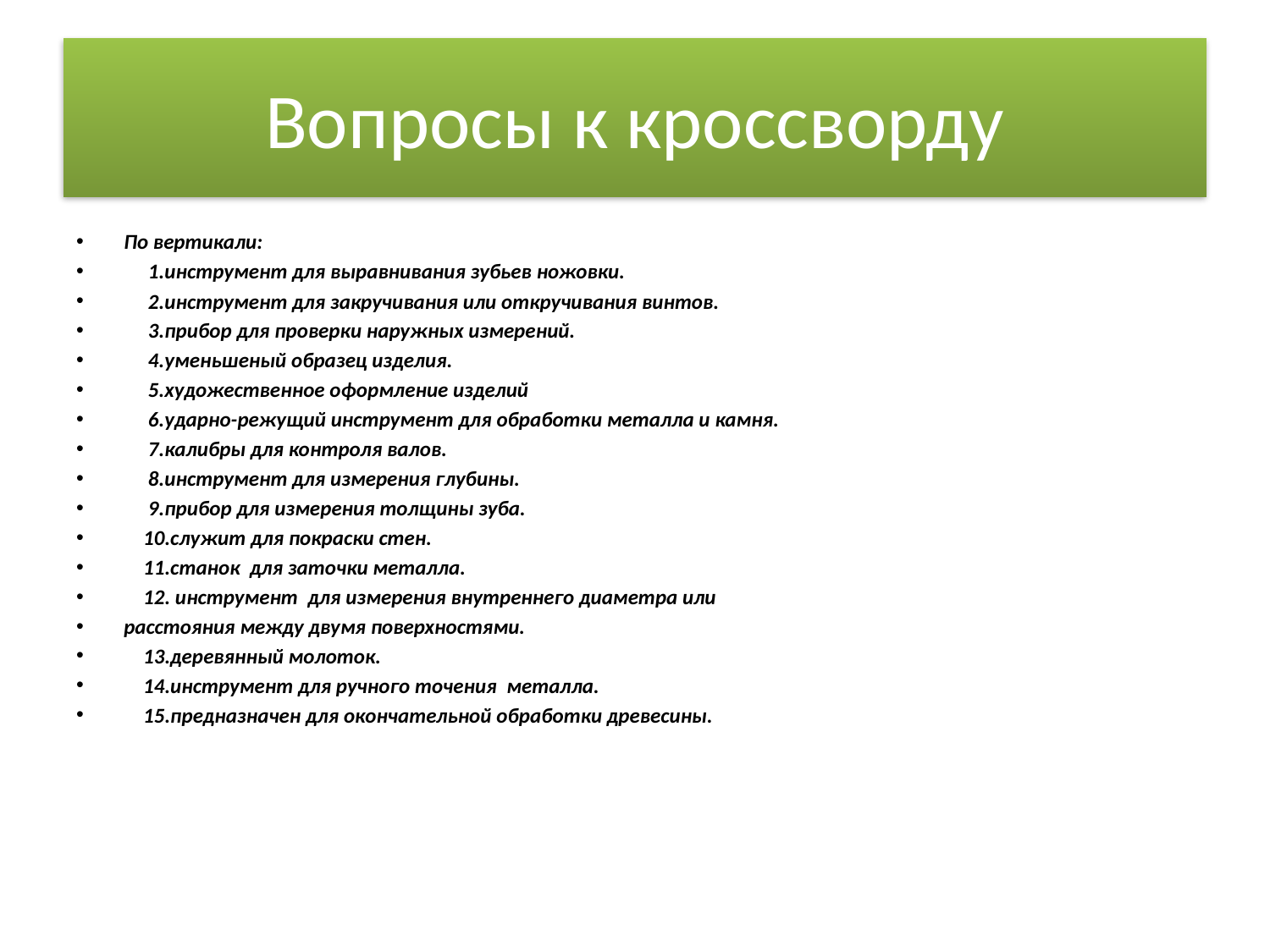

# Вопросы к кроссворду
По вертикали:
     1.инструмент для выравнивания зубьев ножовки.
     2.инструмент для закручивания или откручивания винтов.
     3.прибор для проверки наружных измерений.
     4.уменьшеный образец изделия.
     5.художественное оформление изделий
     6.ударно-режущий инструмент для обработки металла и камня.
     7.калибры для контроля валов.
     8.инструмент для измерения глубины.
     9.прибор для измерения толщины зуба.
    10.служит для покраски стен.
    11.станок  для заточки металла.
    12. инструмент  для измерения внутреннего диаметра или
расстояния между двумя поверхностями.
    13.деревянный молоток.
    14.инструмент для ручного точения  металла.
    15.предназначен для окончательной обработки древесины.